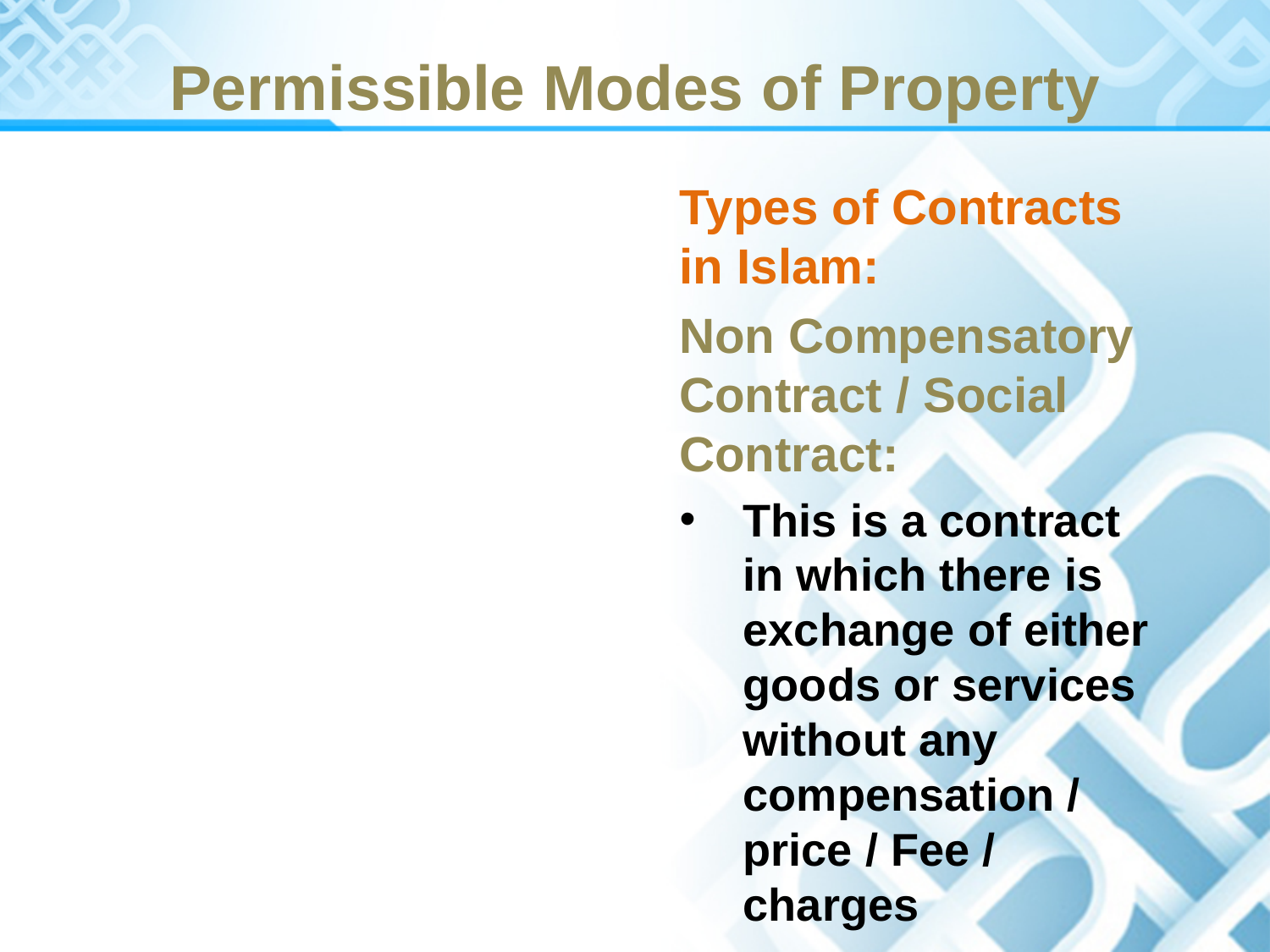

Permissible Modes of Property
Types of Contracts in Islam:
Non Compensatory Contract / Social Contract:
This is a contract in which there is exchange of either goods or services without any compensation / price / Fee / charges